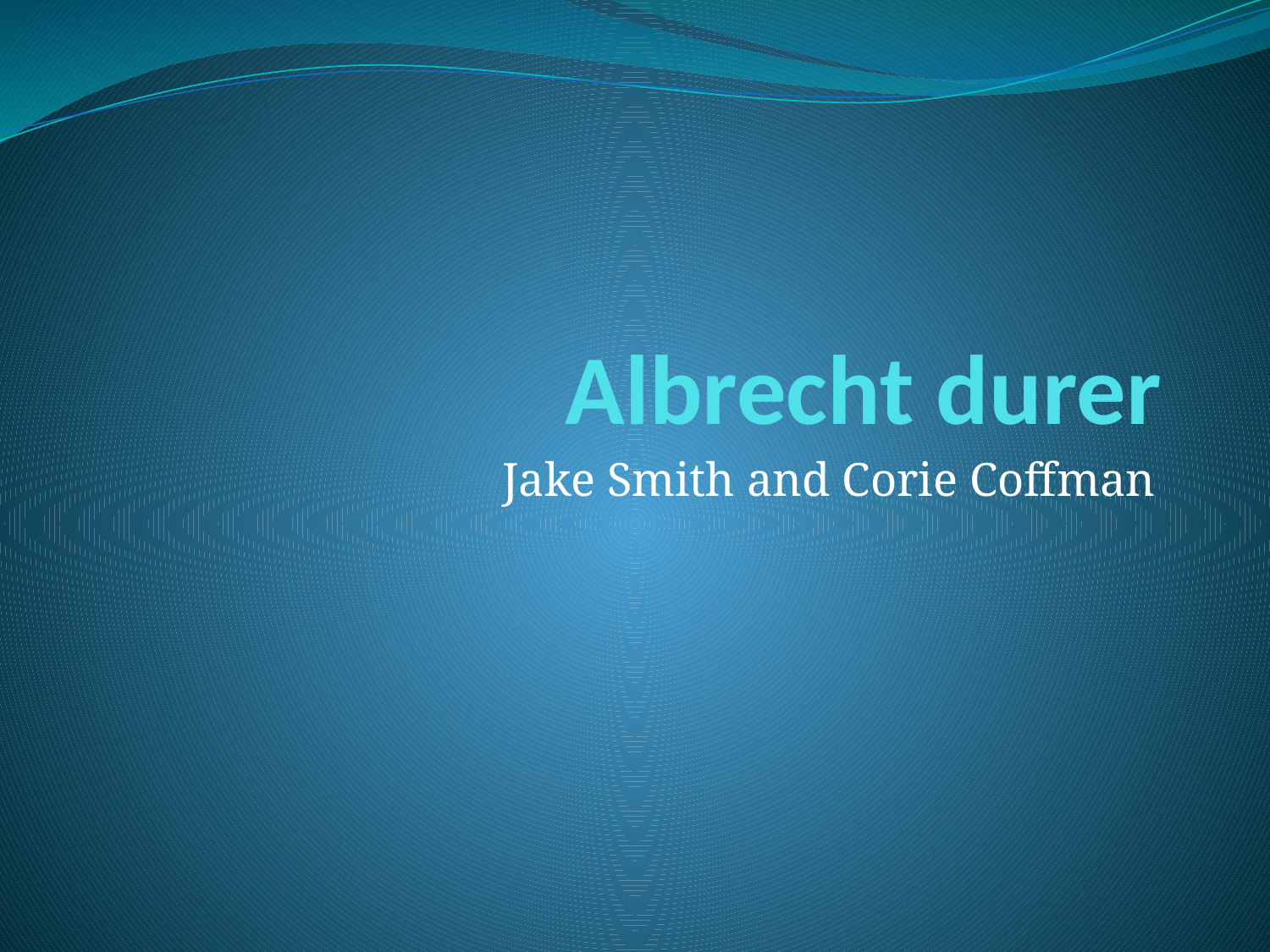

# Albrecht durer
Jake Smith and Corie Coffman